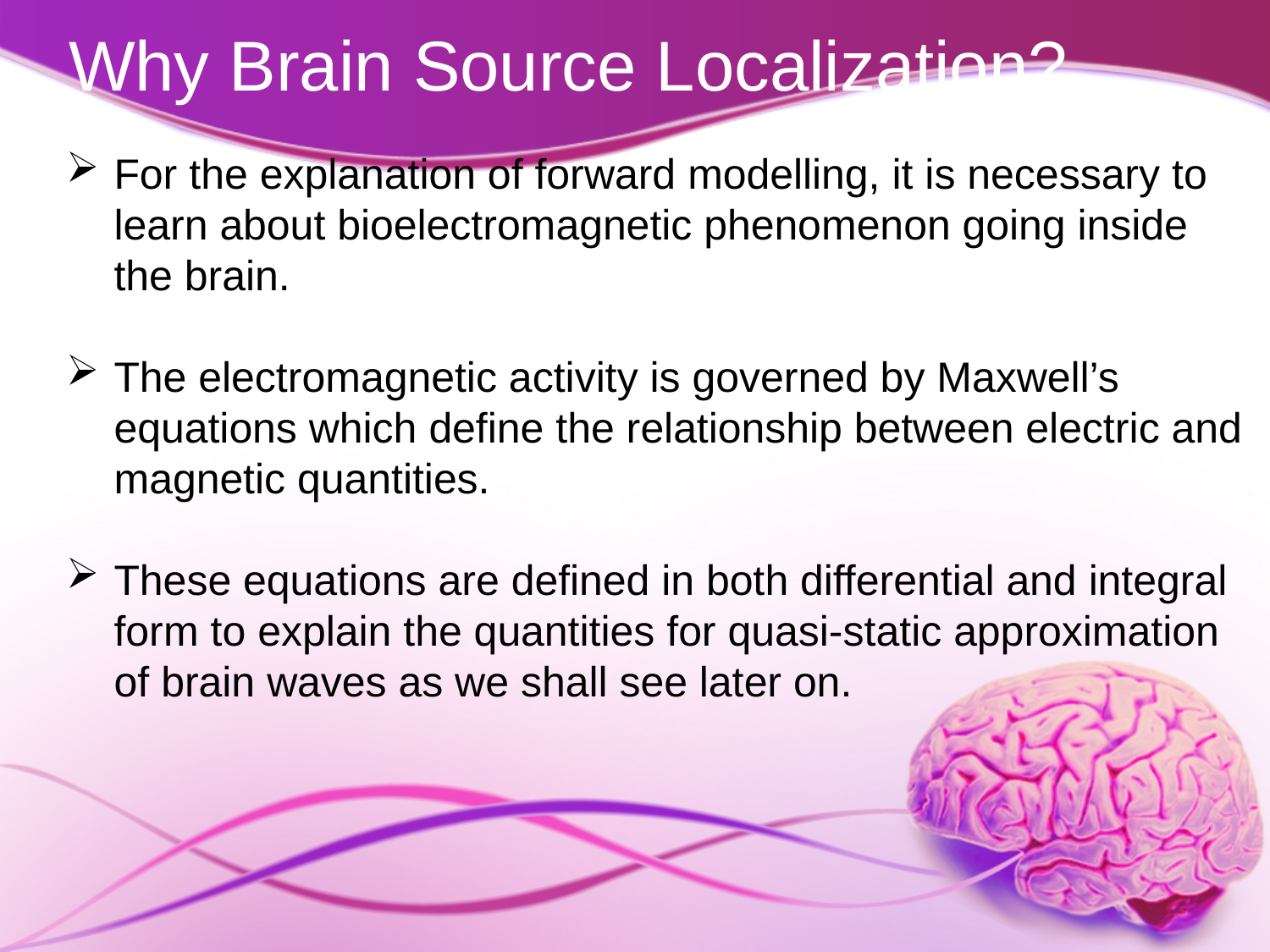

# Why Brain Source Localization?

For the explanation of forward modelling, it is necessary to learn about bioelectromagnetic phenomenon going inside the brain.

The electromagnetic activity is governed by Maxwell’s equations which define the relationship between electric and magnetic quantities.

These equations are defined in both differential and integral form to explain the quantities for quasi-static approximation of brain waves as we shall see later on.